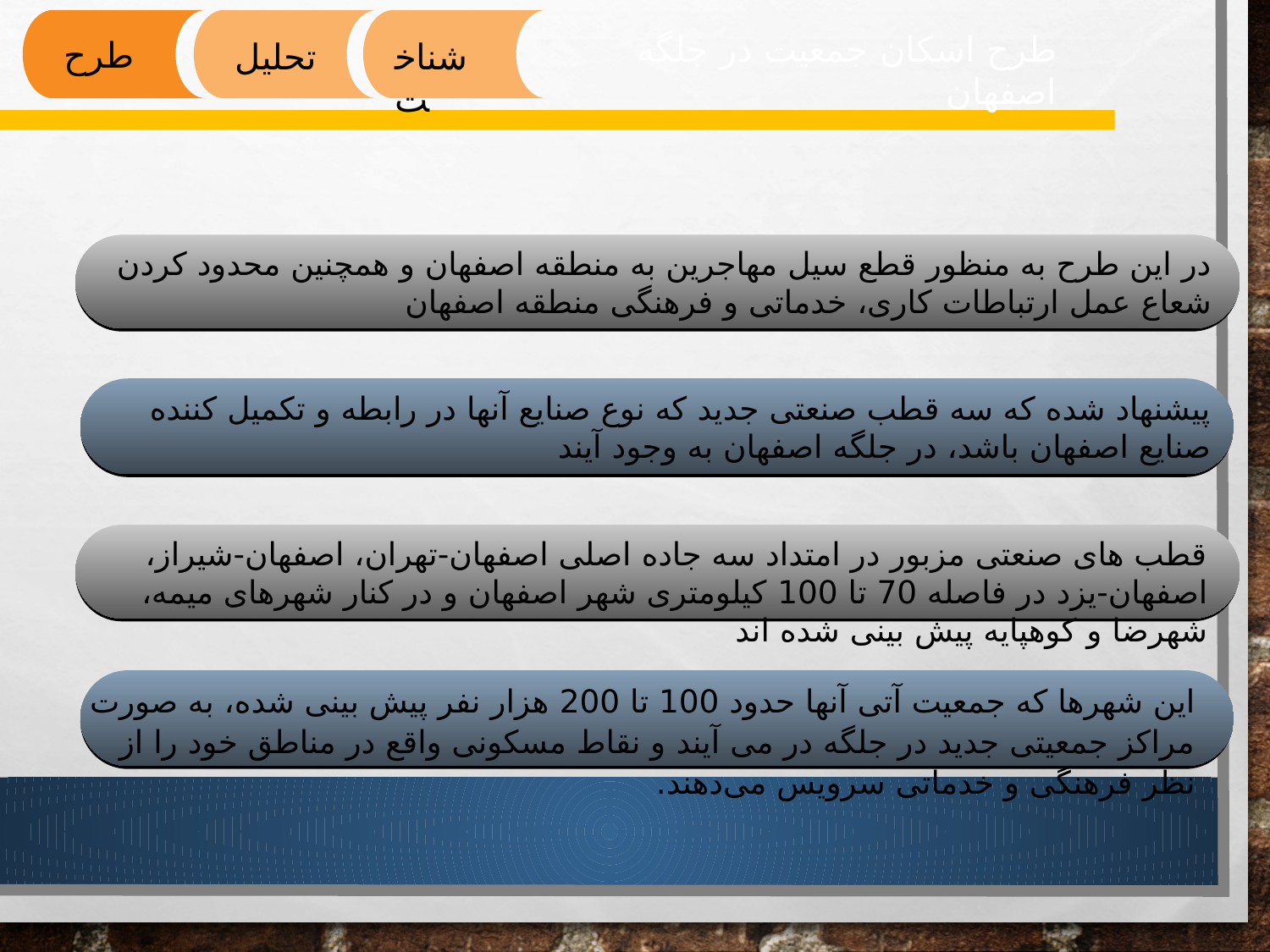

طرح اسکان جمعیت در جلگه اصفهان
طرح
تحلیل
شناخت

در این طرح به منظور قطع سیل مهاجرین به منطقه اصفهان و همچنین محدود کردن شعاع عمل ارتباطات کاری، خدماتی و فرهنگی منطقه اصفهان

پیشنهاد شده که سه قطب صنعتی جدید که نوع صنایع آنها در رابطه و تکمیل کننده صنایع اصفهان باشد، در جلگه اصفهان به وجود آیند

قطب های صنعتی مزبور در امتداد سه جاده اصلی اصفهان-تهران، اصفهان-شیراز، اصفهان-یزد در فاصله 70 تا 100 کیلومتری شهر اصفهان و در کنار شهرهای میمه، شهرضا و کوهپایه پیش بینی شده اند

این شهرها که جمعیت آتی آنها حدود 100 تا 200 هزار نفر پیش بینی شده، به صورت مراکز جمعیتی جدید در جلگه در می آیند و نقاط مسکونی واقع در مناطق خود را از نظر فرهنگی و خدماتی سرویس می‌دهند.